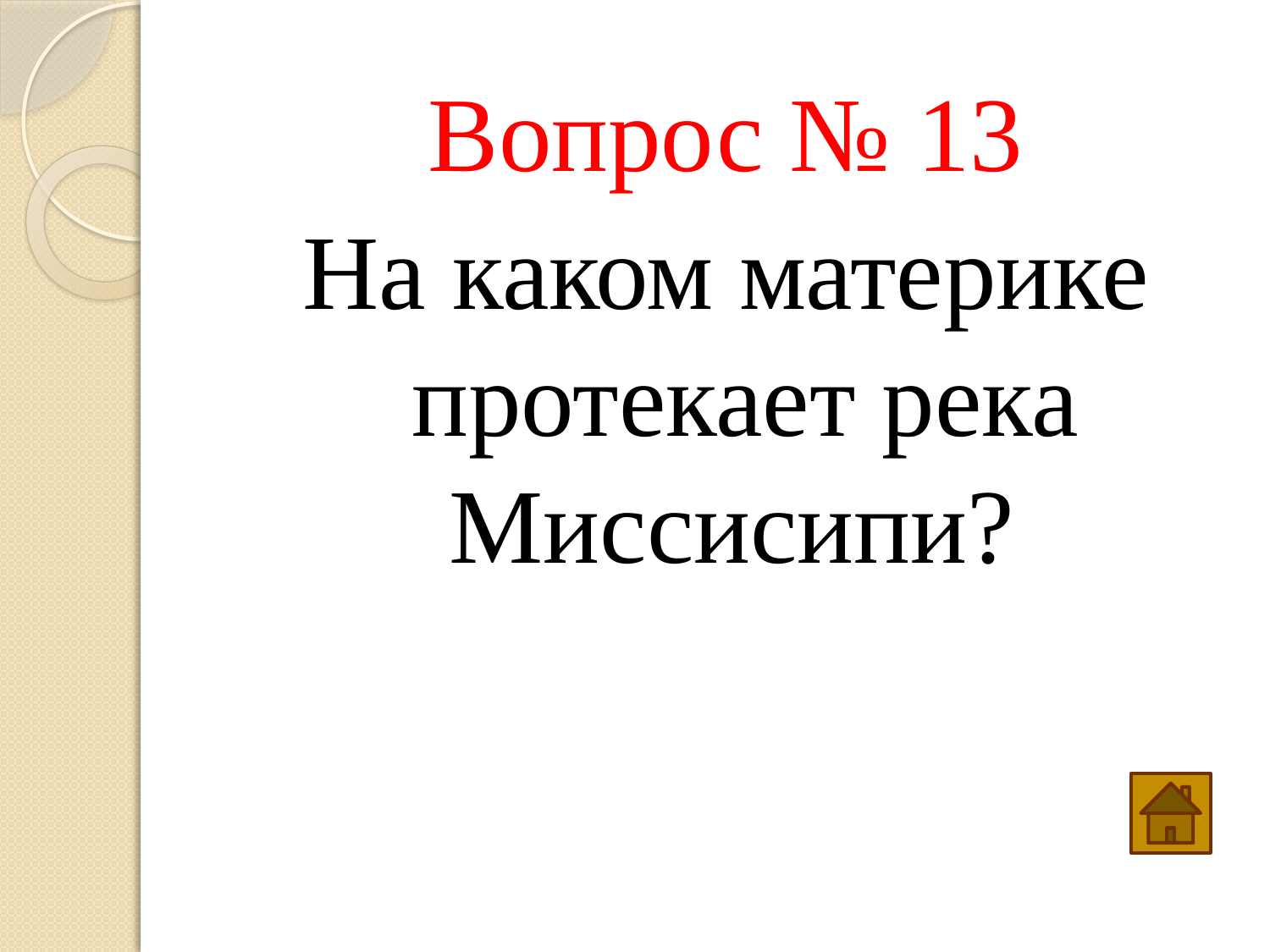

Вопрос № 13
На каком материке протекает река Миссисипи?